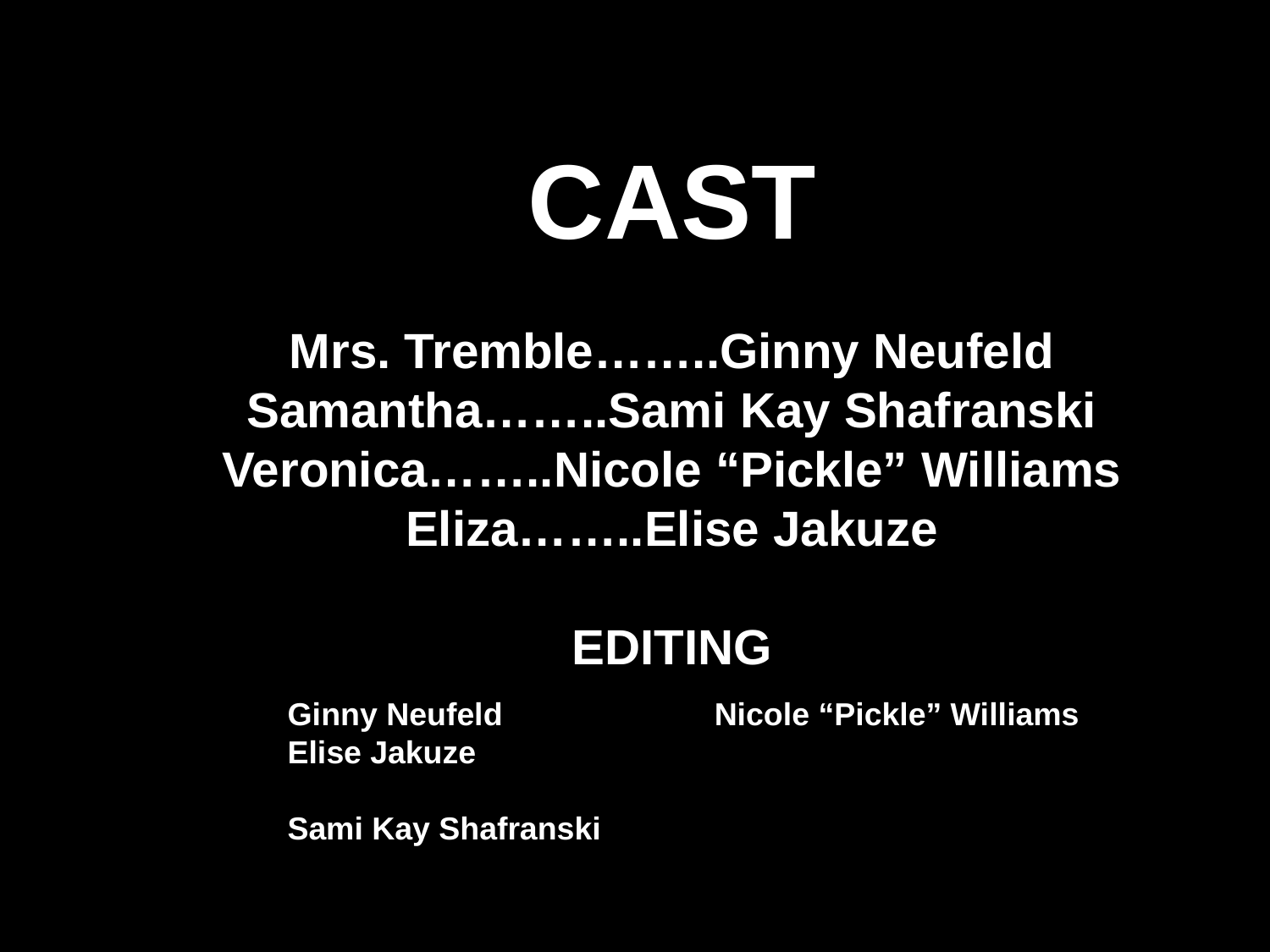

CAST

Mrs. Tremble……..Ginny Neufeld
Samantha……..Sami Kay Shafranski
Veronica……..Nicole “Pickle” Williams
Eliza……..Elise Jakuze

EDITING

Ginny Neufeld
Elise Jakuze

Sami Kay Shafranski
Nicole “Pickle” Williams